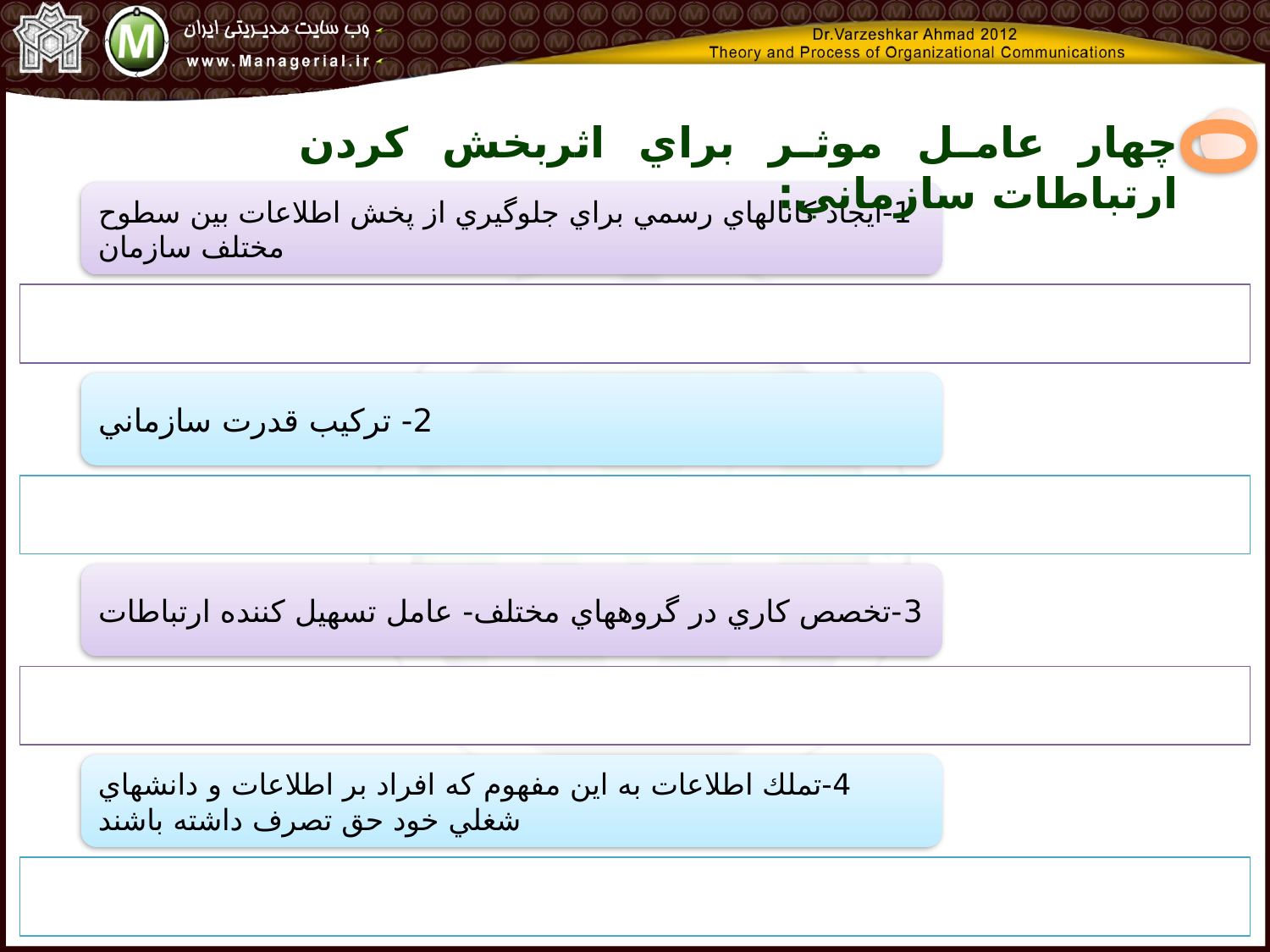

چهار عامل موثر براي اثربخش كردن ارتباطات سازماني:
0
3-تخصص كاري در گروههاي مختلف- عامل تسهيل كننده ارتباطات
2- تركيب قدرت سازماني